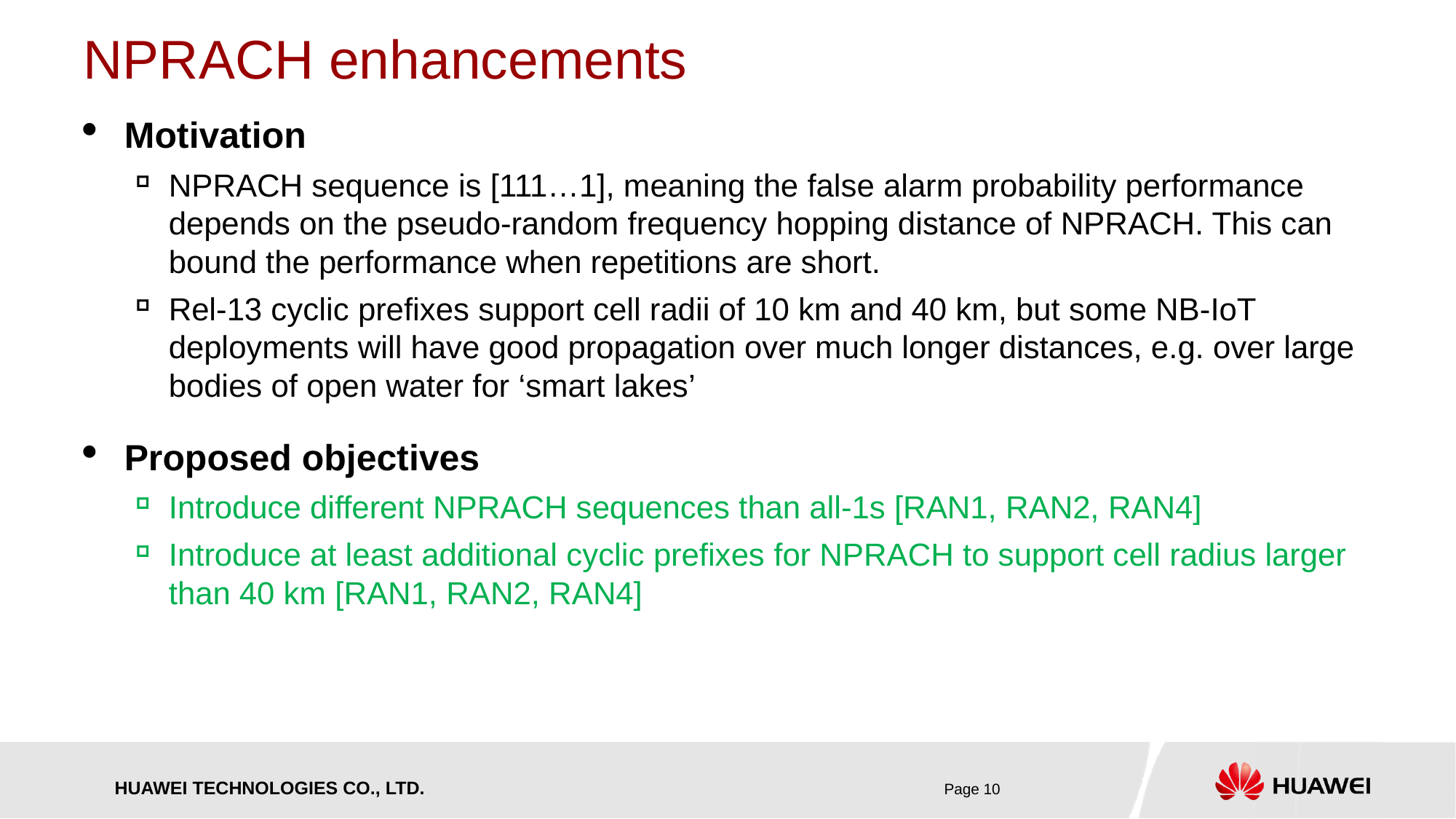

# NPRACH enhancements
Motivation
NPRACH sequence is [111…1], meaning the false alarm probability performance depends on the pseudo-random frequency hopping distance of NPRACH. This can bound the performance when repetitions are short.
Rel-13 cyclic prefixes support cell radii of 10 km and 40 km, but some NB-IoT deployments will have good propagation over much longer distances, e.g. over large bodies of open water for ‘smart lakes’
Proposed objectives
Introduce different NPRACH sequences than all-1s [RAN1, RAN2, RAN4]
Introduce at least additional cyclic prefixes for NPRACH to support cell radius larger  than 40 km [RAN1, RAN2, RAN4]